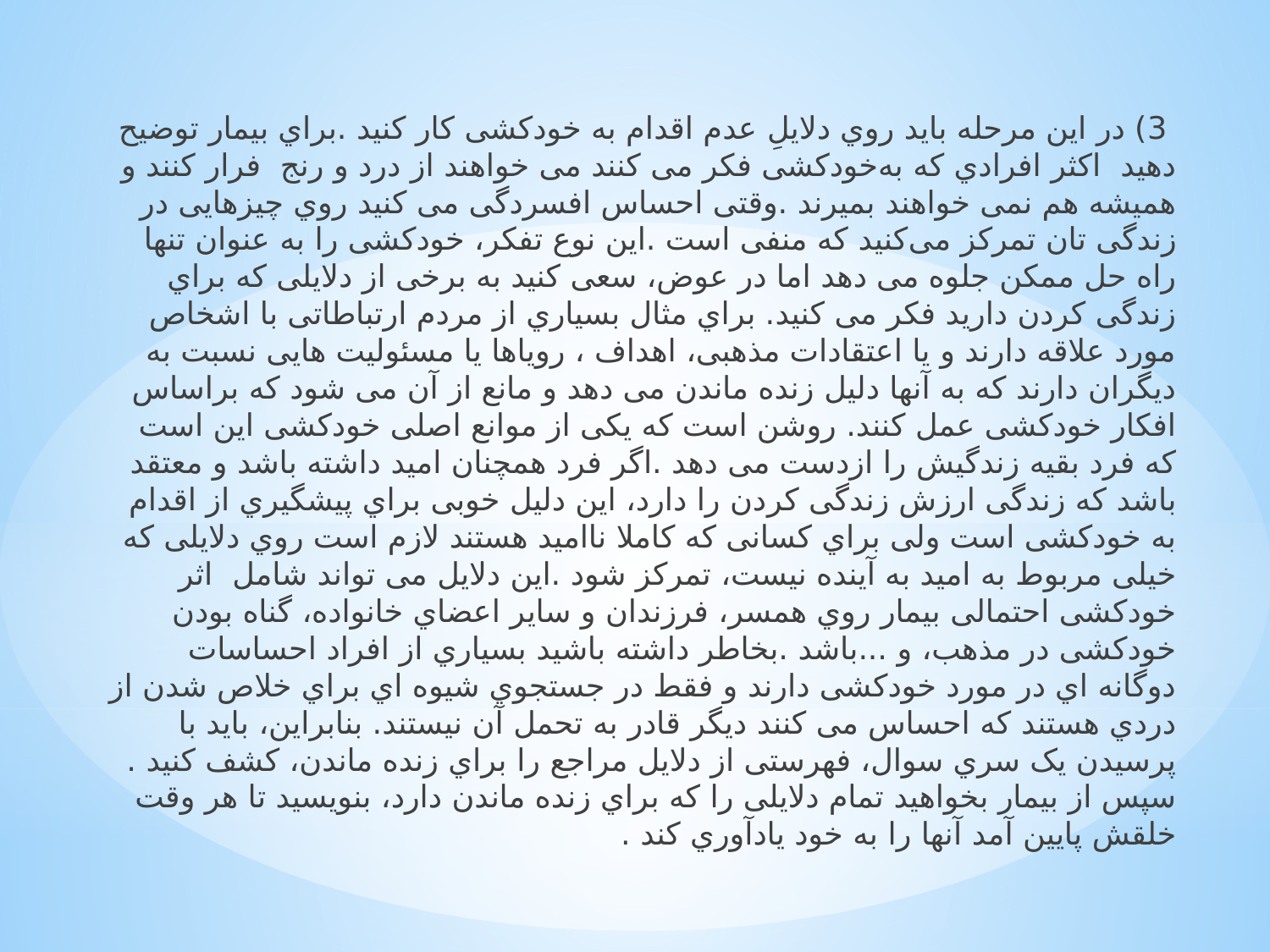

3) در اﯾﻦ ﻣﺮﺣﻠﻪ ﺑﺎﯾﺪ روي دﻻﯾﻞِ ﻋﺪم اﻗﺪام ﺑﻪ ﺧﻮدﮐﺸﯽ ﮐﺎر ﮐﻨﯿﺪ .ﺑﺮاي ﺑﯿﻤﺎر ﺗﻮﺿﯿﺢ دﻫﯿﺪ  اﮐﺜﺮ اﻓﺮادي ﮐﻪ ﺑﻪﺧﻮدﮐﺸﯽ ﻓﮑﺮ ﻣﯽ ﮐﻨﻨﺪ ﻣﯽ ﺧﻮاﻫﻨﺪ از درد و رﻧﺞ  ﻓﺮار ﮐﻨﻨﺪ و ﻫﻤﯿﺸﻪ ﻫﻢ ﻧﻤﯽ ﺧﻮاﻫﻨﺪ ﺑﻤﯿﺮﻧﺪ .وﻗﺘﯽ اﺣﺴﺎس اﻓﺴﺮدﮔﯽ ﻣﯽ ﮐﻨﯿﺪ روي ﭼﯿﺰﻫﺎﯾﯽ در زﻧﺪﮔﯽ ﺗﺎن ﺗﻤﺮﮐﺰ میﮐﻨﯿﺪ ﮐﻪ ﻣﻨﻔﯽ اﺳﺖ .اﯾﻦ ﻧﻮع ﺗﻔﮑﺮ، ﺧﻮدﮐﺸﯽ را ﺑﻪ ﻋﻨﻮان ﺗﻨﻬﺎ راه ﺣﻞ ﻣﻤﮑﻦ ﺟﻠﻮه ﻣﯽ دﻫﺪ اﻣﺎ در ﻋﻮض، ﺳﻌﯽ ﮐﻨﯿﺪ ﺑﻪ ﺑﺮﺧﯽ از دﻻﯾﻠﯽ ﮐﻪ ﺑﺮاي زﻧﺪﮔﯽ ﮐﺮدن دارﯾﺪ ﻓﮑﺮ ﻣﯽ ﮐﻨﯿﺪ. ﺑﺮاي ﻣﺜﺎل ﺑﺴﯿﺎري از ﻣﺮدم ارﺗﺒﺎﻃﺎﺗﯽ ﺑﺎ اﺷﺨﺎص ﻣﻮرد ﻋﻼﻗﻪ دارﻧﺪ و ﯾﺎ اﻋﺘﻘﺎدات ﻣﺬﻫﺒﯽ، اﻫﺪاف ، روﯾﺎﻫﺎ ﯾﺎ ﻣﺴﺌﻮﻟﯿﺖ ﻫﺎﯾﯽ ﻧﺴﺒﺖ ﺑﻪ دﯾﮕﺮان دارﻧﺪ ﮐﻪ ﺑﻪ آﻧﻬﺎ دﻟﯿﻞ زﻧﺪه ﻣﺎﻧﺪن ﻣﯽ دﻫﺪ و ﻣﺎﻧﻊ از آن ﻣﯽ ﺷﻮد ﮐﻪ ﺑﺮاﺳﺎس اﻓﮑﺎر ﺧﻮدﮐﺸﯽ ﻋﻤﻞ ﮐﻨﻨﺪ. روﺷﻦ اﺳﺖ ﮐﻪ ﯾﮑﯽ از ﻣﻮاﻧﻊ اﺻﻠﯽ ﺧﻮدﮐﺸﯽ اﯾﻦ اﺳﺖ ﮐﻪ ﻓﺮد ﺑﻘﯿﻪ زﻧﺪﮔﯿﺶ را ازدﺳﺖ ﻣﯽ دﻫﺪ .اﮔﺮ ﻓﺮد ﻫﻤﭽﻨﺎن اﻣﯿﺪ داﺷﺘﻪ ﺑﺎﺷﺪ و ﻣﻌﺘﻘﺪ ﺑﺎﺷﺪ ﮐﻪ زﻧﺪﮔﯽ ارزش زﻧﺪﮔﯽ کردن را دارد، اﯾﻦ دﻟﯿﻞ ﺧﻮﺑﯽ ﺑﺮاي ﭘﯿﺸﮕﯿﺮي از اﻗﺪام ﺑﻪ ﺧﻮدﮐﺸﯽ اﺳﺖ وﻟﯽ ﺑﺮاي ﮐﺴﺎﻧﯽ ﮐﻪ ﮐﺎﻣﻼ ﻧﺎاﻣﯿﺪ ﻫﺴﺘﻨﺪ ﻻزم اﺳﺖ روي دﻻﯾﻠﯽ ﮐﻪ ﺧﯿﻠﯽ ﻣﺮﺑﻮط ﺑﻪ اﻣﯿﺪ ﺑﻪ آﯾﻨﺪه ﻧﯿﺴﺖ، ﺗﻤﺮﮐﺰ ﺷﻮد .اﯾﻦ دﻻﯾﻞ ﻣﯽ ﺗﻮاﻧﺪ ﺷﺎﻣﻞ  اﺛﺮ ﺧﻮدﮐﺸﯽ اﺣﺘﻤﺎﻟﯽ ﺑﯿﻤﺎر روي ﻫﻤﺴﺮ، ﻓﺮزﻧﺪان و ﺳﺎﯾﺮ اﻋﻀﺎي ﺧﺎﻧﻮاده، ﮔﻨﺎه ﺑﻮدن ﺧﻮدﮐﺸﯽ در ﻣﺬﻫﺐ، و ...ﺑﺎﺷﺪ .ﺑﺨﺎﻃﺮ داﺷﺘﻪ ﺑﺎﺷﯿﺪ ﺑﺴﯿﺎري از اﻓﺮاد اﺣﺴﺎﺳﺎت  دوﮔﺎﻧﻪ اي در ﻣﻮرد ﺧﻮدﮐﺸﯽ دارﻧﺪ و ﻓﻘﻂ در ﺟﺴﺘﺠﻮي ﺷﯿﻮه اي ﺑﺮاي ﺧﻼص ﺷﺪن از دردي ﻫﺴﺘﻨﺪ ﮐﻪ اﺣﺴﺎس ﻣﯽ ﮐﻨﻨﺪ دﯾﮕﺮ ﻗﺎدر ﺑﻪ ﺗﺤﻤﻞ آن ﻧﯿﺴﺘﻨﺪ. ﺑﻨﺎﺑﺮاﯾﻦ، ﺑﺎﯾﺪ ﺑﺎ ﭘﺮﺳﯿﺪن ﯾﮏ ﺳﺮي ﺳﻮال، ﻓﻬﺮﺳﺘﯽ از دﻻﯾﻞ ﻣﺮاﺟﻊ را ﺑﺮاي زﻧﺪه ﻣﺎﻧﺪن، ﮐﺸﻒ ﮐﻨﯿﺪ . ﺳﭙﺲ از ﺑﯿﻤﺎر ﺑﺨﻮاﻫﯿﺪ ﺗﻤﺎم دﻻﯾﻠﯽ را ﮐﻪ ﺑﺮاي زﻧﺪه ﻣﺎﻧﺪن دارد، ﺑﻨﻮﯾﺴﯿﺪ ﺗﺎ ﻫﺮ وﻗﺖ ﺧﻠﻘﺶ ﭘﺎﯾﯿﻦ آﻣﺪ آﻧﻬﺎ را ﺑﻪ ﺧﻮد ﯾﺎدآوري ﮐﻨﺪ .